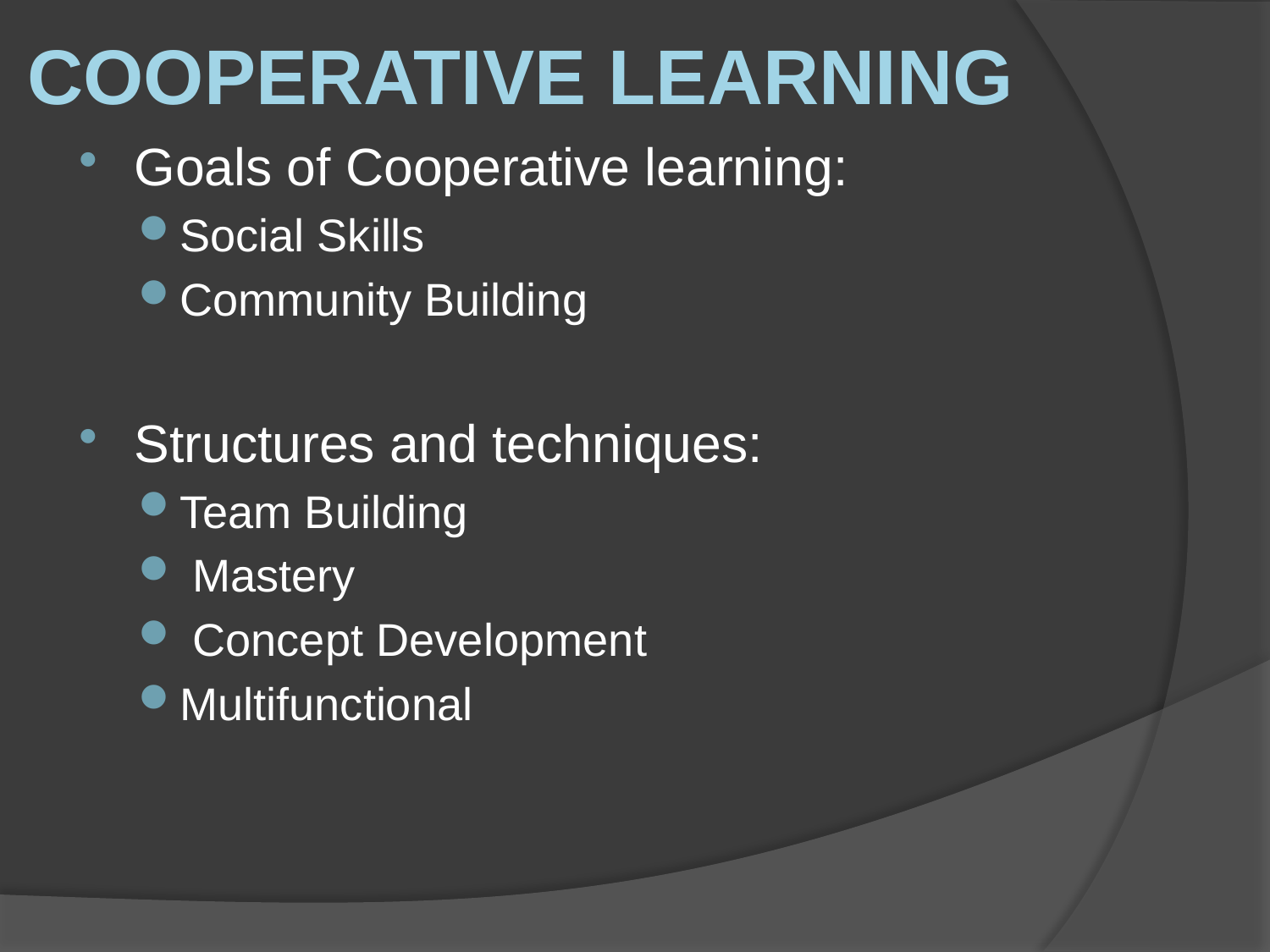

# Cooperative Learning
Goals of Cooperative learning:
Social Skills
Community Building

Structures and techniques:
Team Building
 Mastery
 Concept Development
Multifunctional